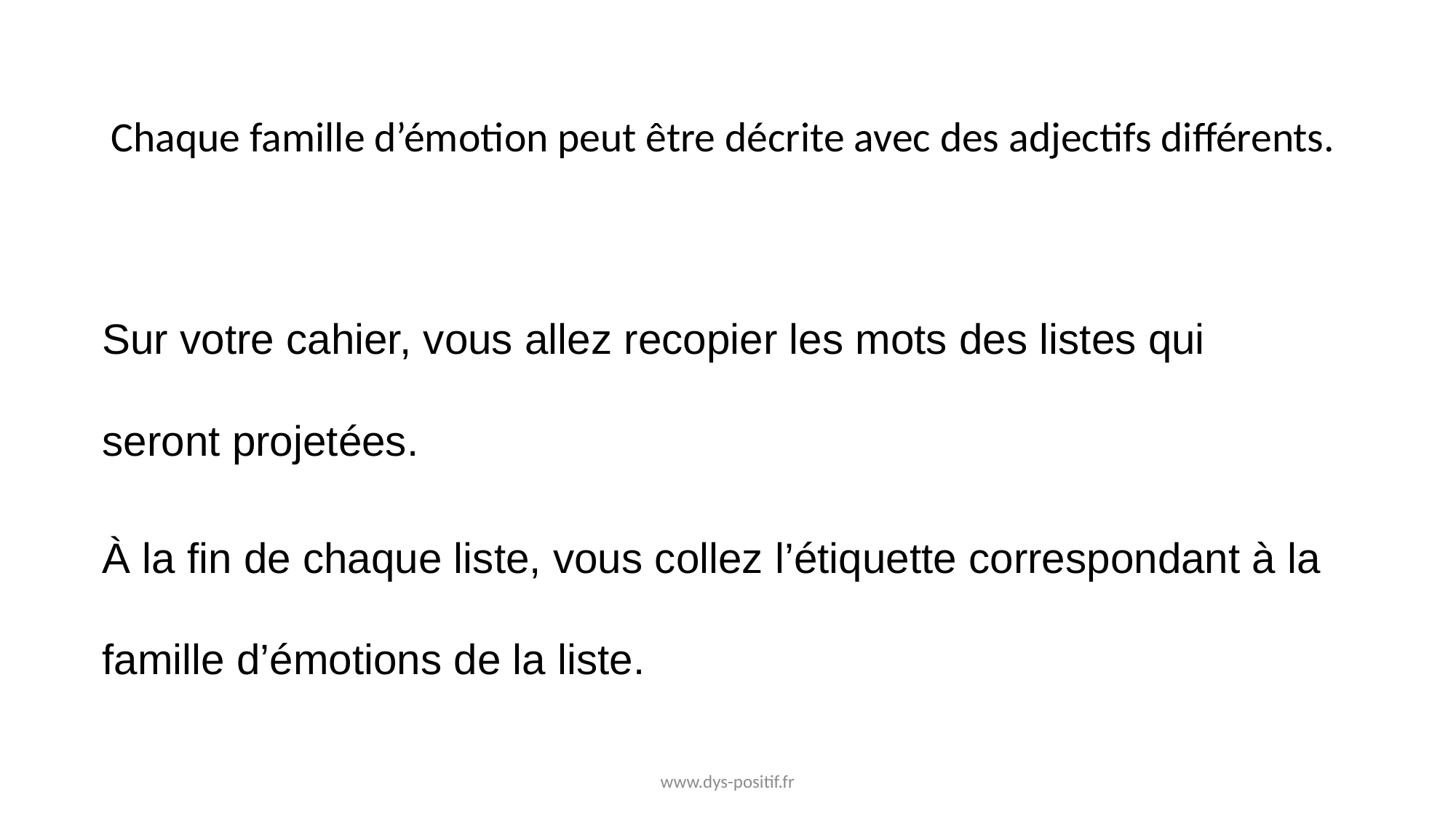

# Chaque famille d’émotion peut être décrite avec des adjectifs différents.
Sur votre cahier, vous allez recopier les mots des listes qui seront projetées.
À la fin de chaque liste, vous collez l’étiquette correspondant à la famille d’émotions de la liste.
www.dys-positif.fr